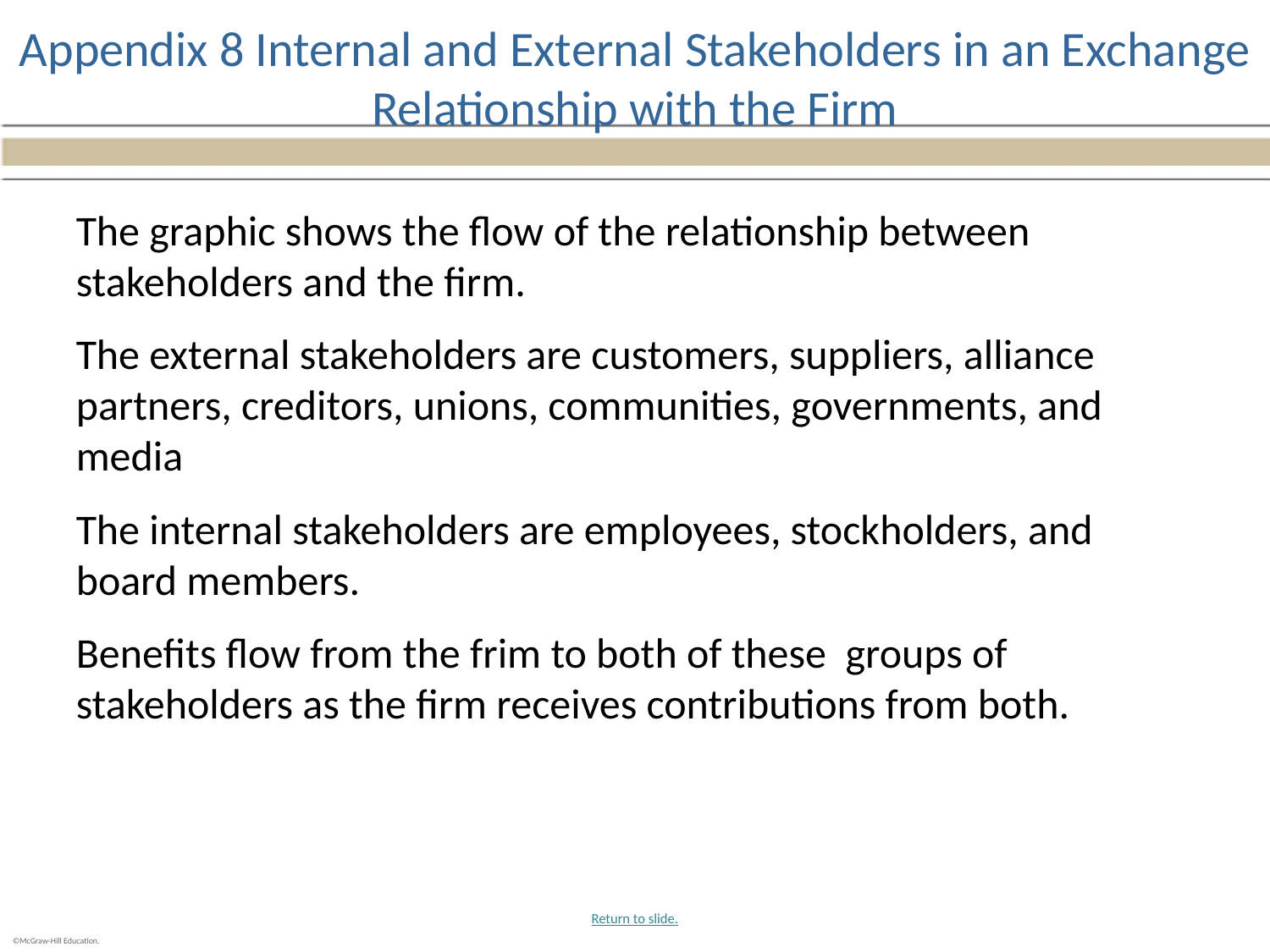

# Appendix 8 Internal and External Stakeholders in an Exchange Relationship with the Firm
The graphic shows the flow of the relationship between stakeholders and the firm.
The external stakeholders are customers, suppliers, alliance partners, creditors, unions, communities, governments, and media
The internal stakeholders are employees, stockholders, and board members.
Benefits flow from the frim to both of these  groups of stakeholders as the firm receives contributions from both.
Return to slide.